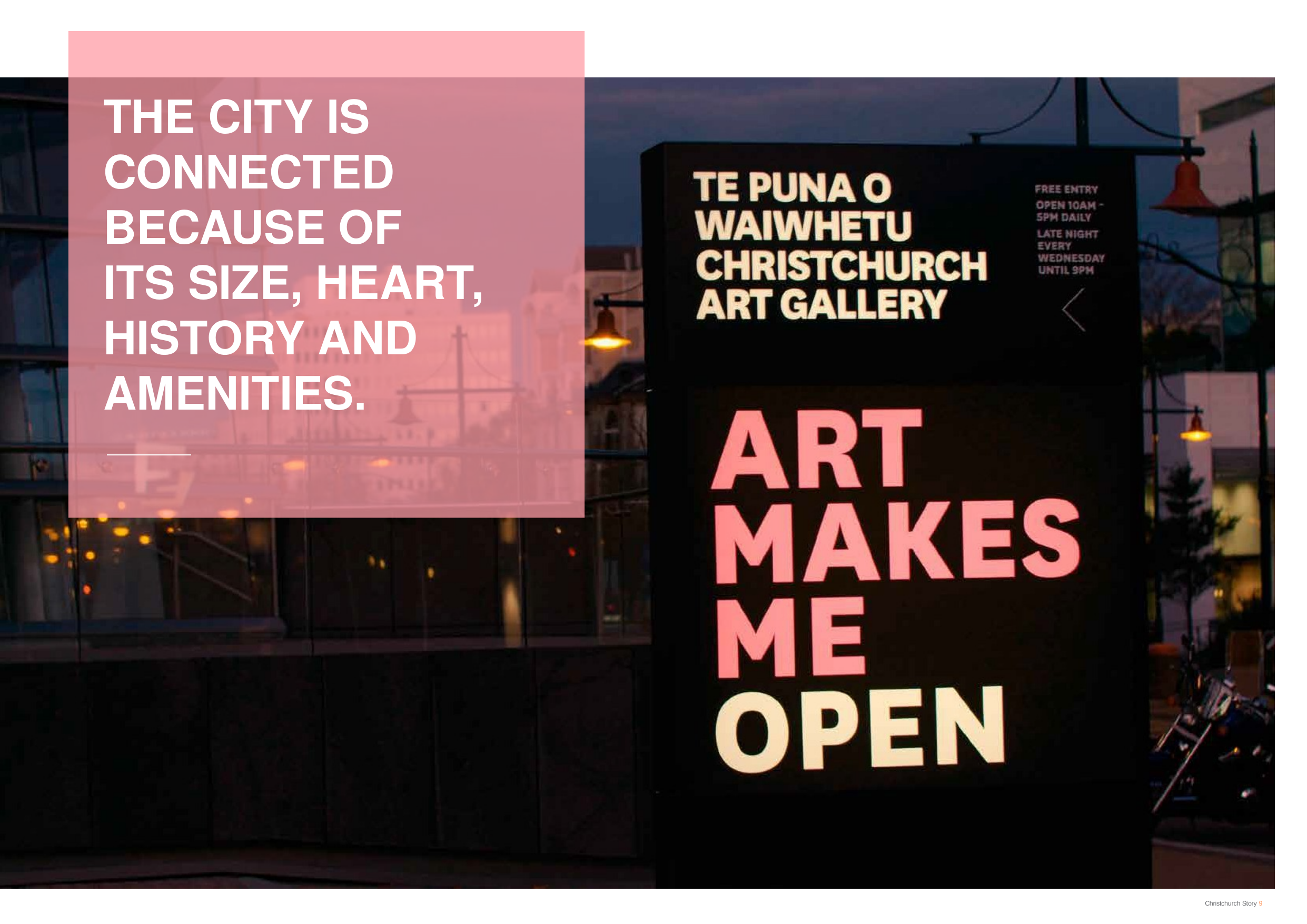

THE CITY IS CONNECTED BECAUSE OF
ITS SIZE, HEART, HISTORY AND AMENITIES.

Christchurch Story 9